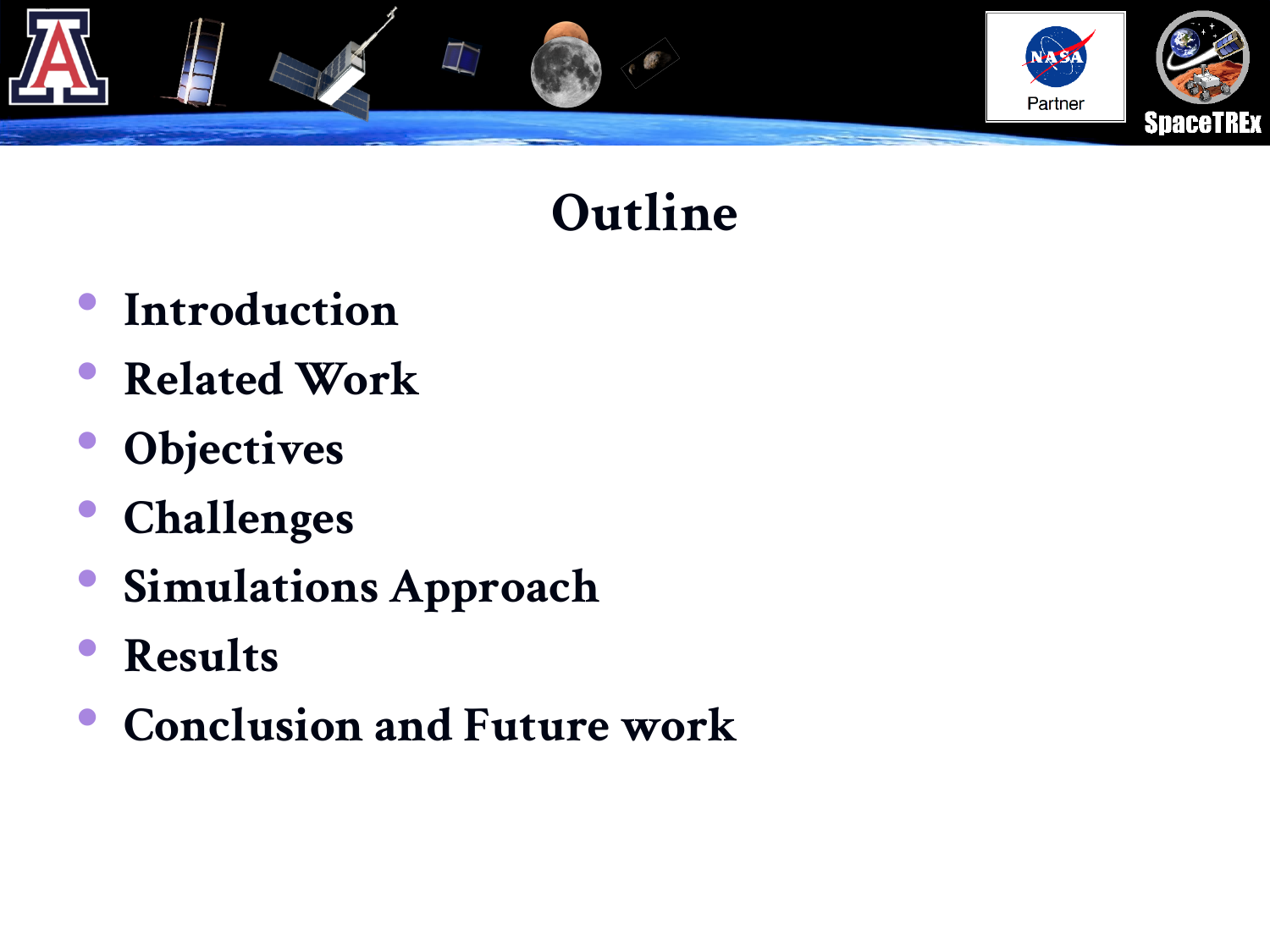

# Outline
Introduction
Related Work
Objectives
Challenges
Simulations Approach
Results
Conclusion and Future work